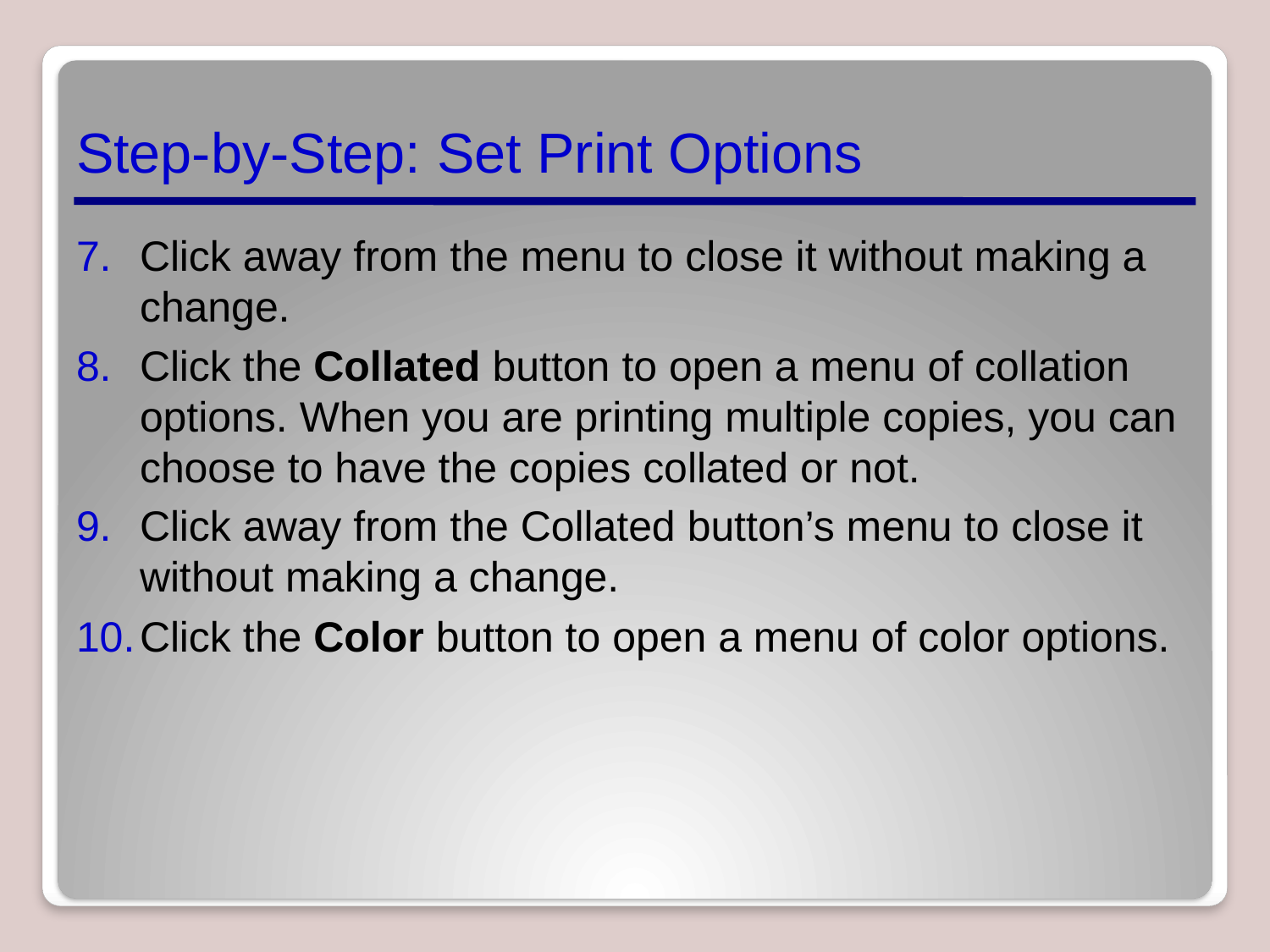

# Step-by-Step: Set Print Options
Click away from the menu to close it without making a change.
Click the Collated button to open a menu of collation options. When you are printing multiple copies, you can choose to have the copies collated or not.
Click away from the Collated button’s menu to close it without making a change.
Click the Color button to open a menu of color options.